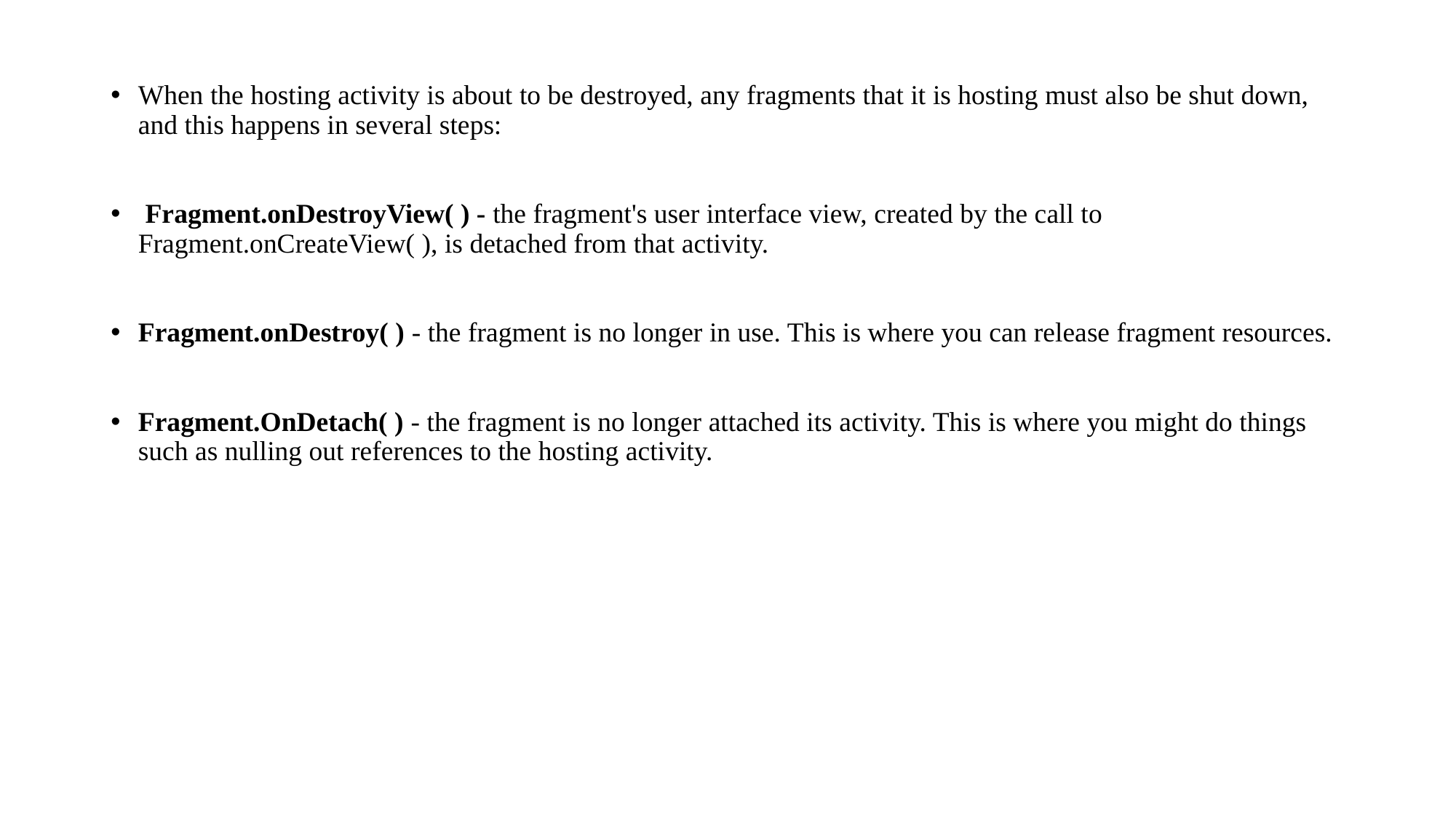

When the hosting activity is about to be destroyed, any fragments that it is hosting must also be shut down, and this happens in several steps:

 Fragment.onDestroyView( ) - the fragment's user interface view, created by the call to Fragment.onCreateView( ), is detached from that activity.

Fragment.onDestroy( ) - the fragment is no longer in use. This is where you can release fragment resources.

Fragment.OnDetach( ) - the fragment is no longer attached its activity. This is where you might do things such as nulling out references to the hosting activity.